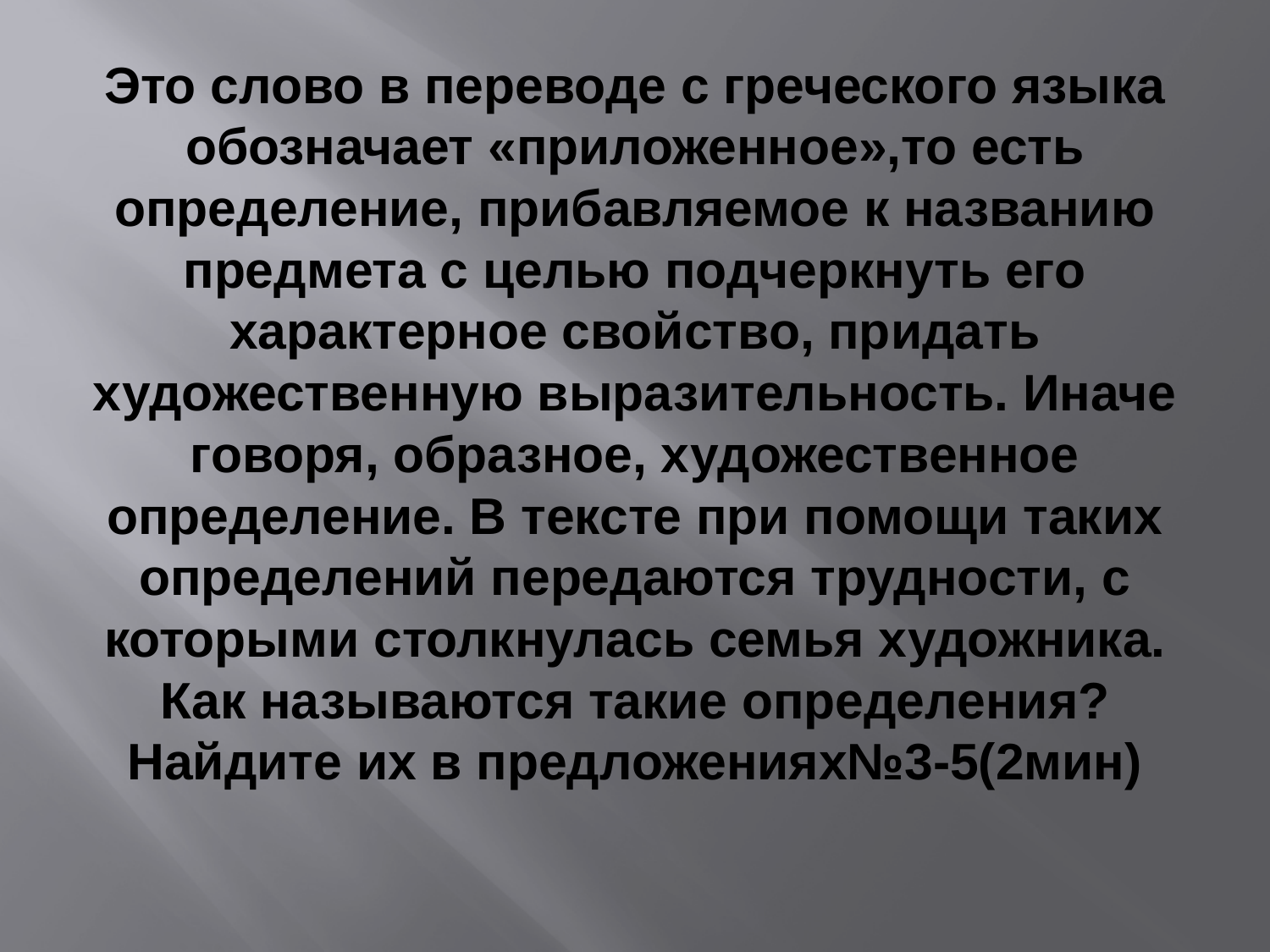

# Это слово в переводе с греческого языка обозначает «приложенное»,то есть определение, прибавляемое к названию предмета с целью подчеркнуть его характерное свойство, придать художественную выразительность. Иначе говоря, образное, художественное определение. В тексте при помощи таких определений передаются трудности, с которыми столкнулась семья художника. Как называются такие определения? Найдите их в предложениях№3-5(2мин)